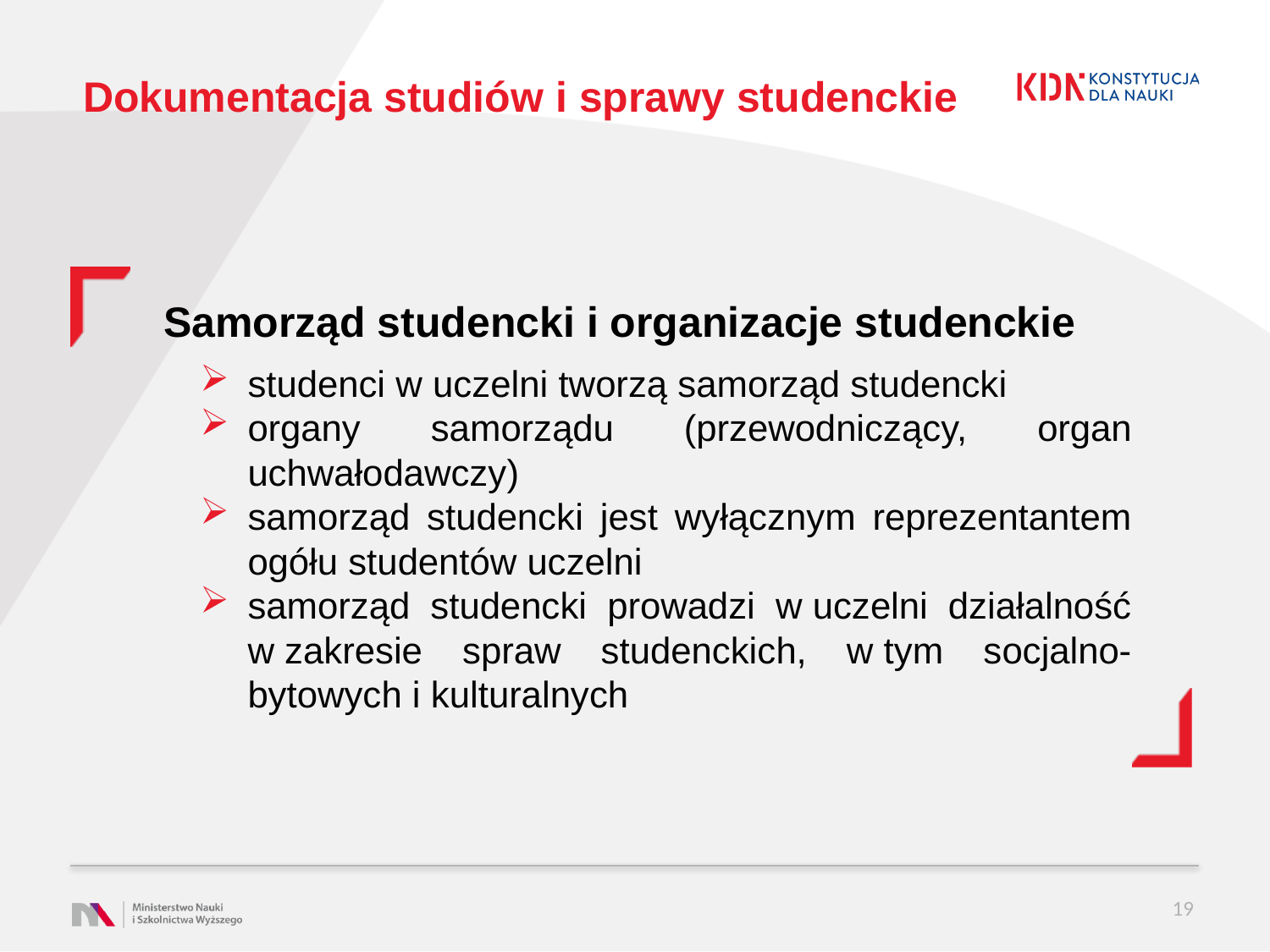

# Dokumentacja studiów i sprawy studenckie
Samorząd studencki i organizacje studenckie
studenci w uczelni tworzą samorząd studencki
organy samorządu (przewodniczący, organ uchwałodawczy)
samorząd studencki jest wyłącznym reprezentantem ogółu studentów uczelni
samorząd studencki prowadzi w uczelni działalność w zakresie spraw studenckich, w tym socjalno-bytowych i kulturalnych

19